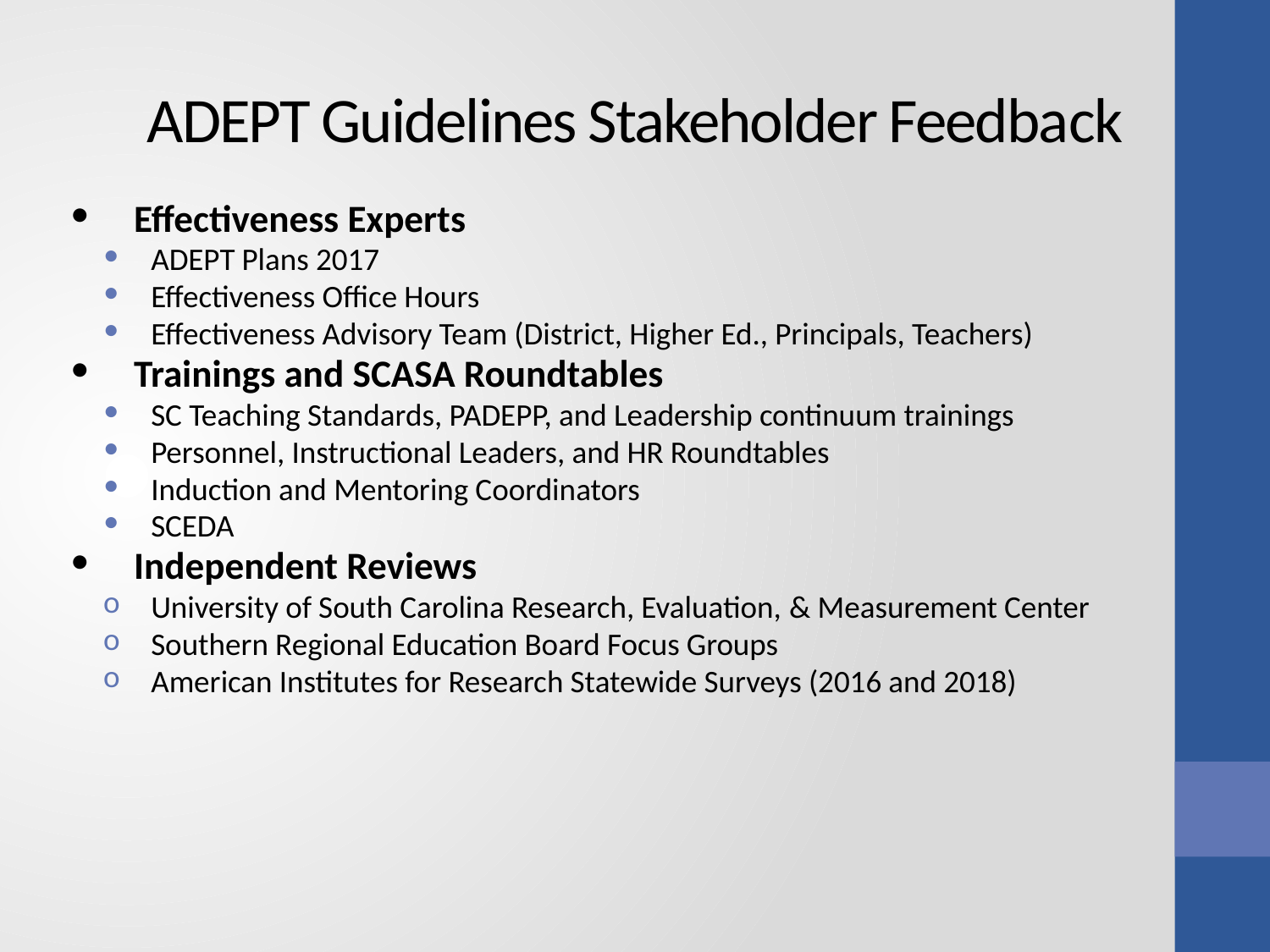

# ADEPT Guidelines Stakeholder Feedback
Effectiveness Experts
ADEPT Plans 2017
Effectiveness Office Hours
Effectiveness Advisory Team (District, Higher Ed., Principals, Teachers)
Trainings and SCASA Roundtables
SC Teaching Standards, PADEPP, and Leadership continuum trainings
Personnel, Instructional Leaders, and HR Roundtables
Induction and Mentoring Coordinators
SCEDA
Independent Reviews
University of South Carolina Research, Evaluation, & Measurement Center
Southern Regional Education Board Focus Groups
American Institutes for Research Statewide Surveys (2016 and 2018)